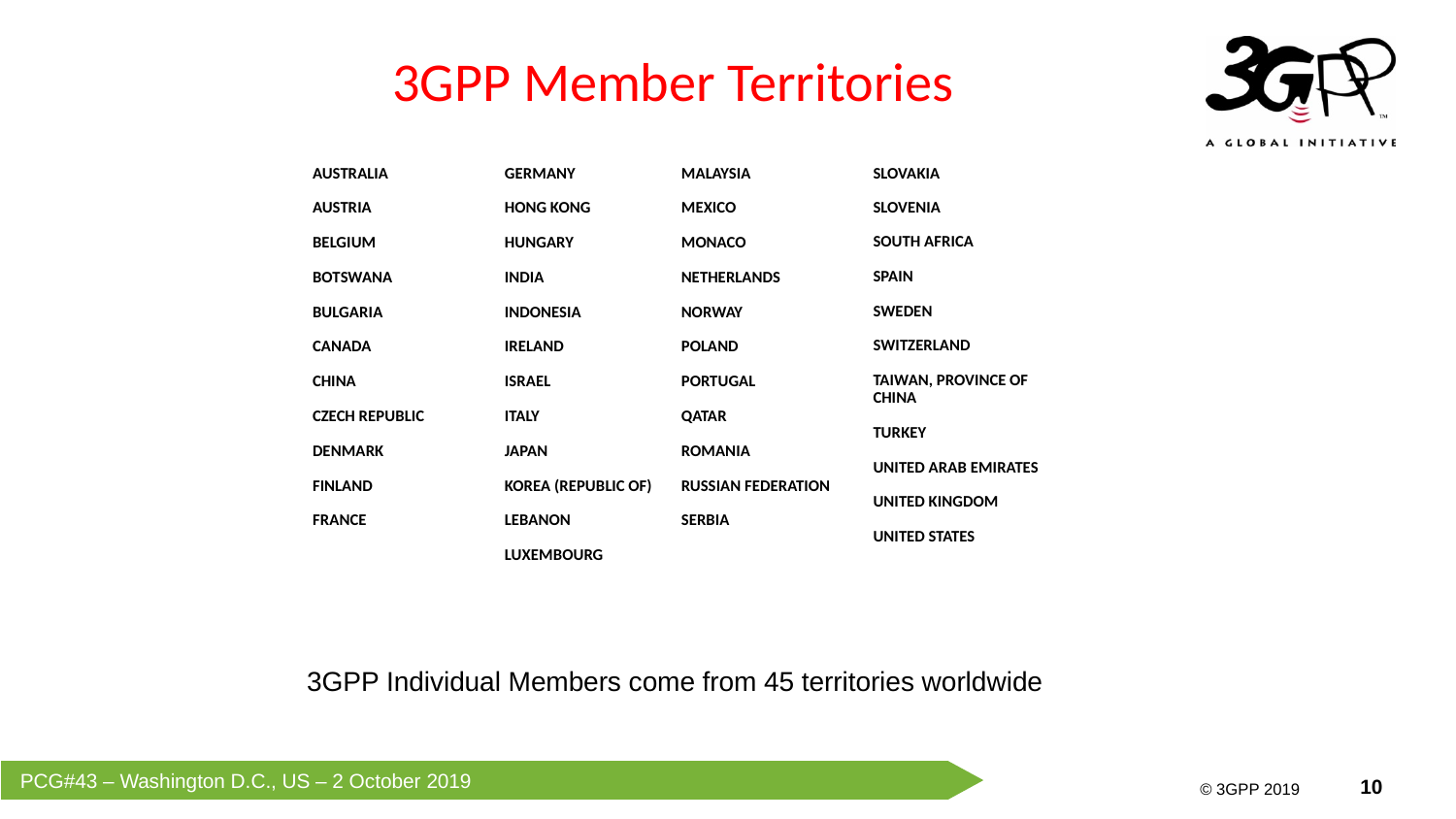

# 3GPP Member Territories
| AUSTRALIA  AUSTRIA  BELGIUM  BOTSWANA  BULGARIA CANADA  CHINA CZECH REPUBLIC  DENMARK  FINLAND  FRANCE | GERMANY  HONG KONG  HUNGARY INDIA  INDONESIA IRELAND  ISRAEL  ITALY  JAPAN  KOREA (REPUBLIC OF)  LEBANON  LUXEMBOURG | MALAYSIA  MEXICO MONACO NETHERLANDS  NORWAY  POLAND  PORTUGAL  QATAR  ROMANIA  RUSSIAN FEDERATION  SERBIA | SLOVAKIA  SLOVENIA  SOUTH AFRICA  SPAIN  SWEDEN  SWITZERLAND TAIWAN, PROVINCE OF CHINA  TURKEY  UNITED ARAB EMIRATES  UNITED KINGDOM UNITED STATES |  |
| --- | --- | --- | --- | --- |

3GPP Individual Members come from 45 territories worldwide